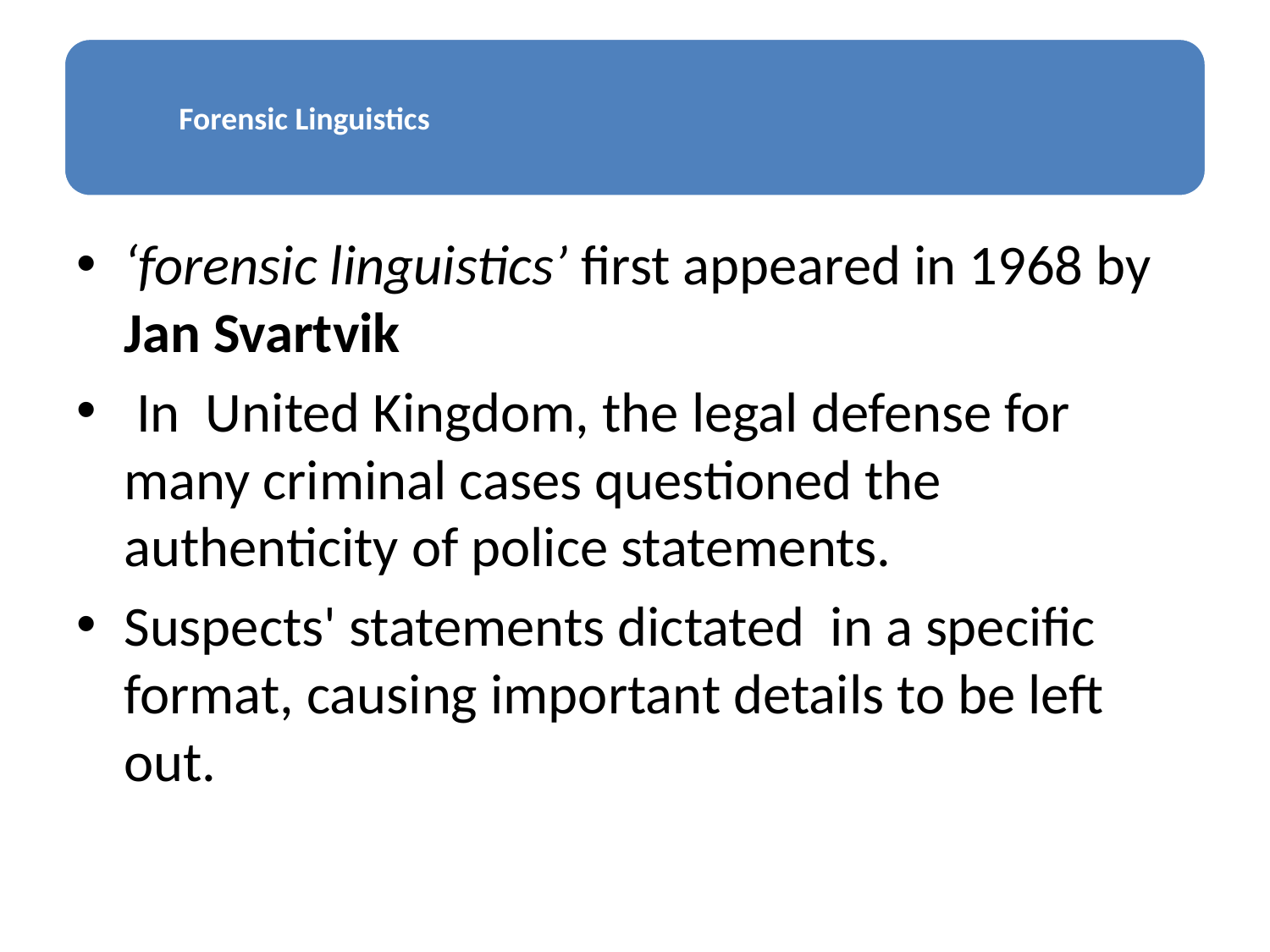

Forensic Linguistics
‘forensic linguistics’ first appeared in 1968 by Jan Svartvik
 In  United Kingdom, the legal defense for many criminal cases questioned the authenticity of police statements.
Suspects' statements dictated  in a specific format, causing important details to be left out.